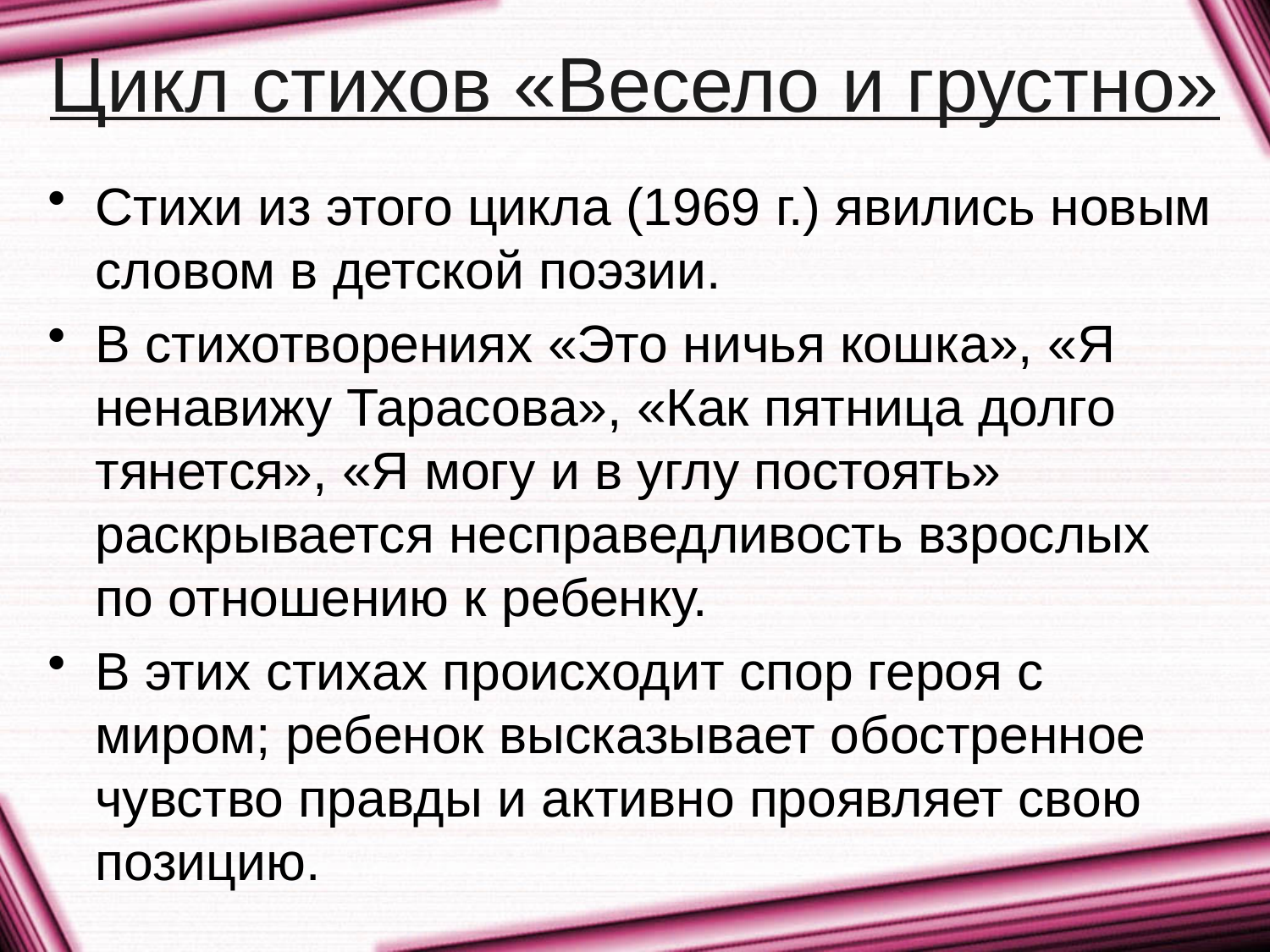

# Цикл стихов «Весело и грустно»
Стихи из этого цикла (1969 г.) явились новым словом в детской поэзии.
В стихотворениях «Это ничья кошка», «Я ненавижу Тарасова», «Как пятница долго тянется», «Я могу и в углу постоять» раскрывается несправедливость взрослых по отношению к ребенку.
В этих стихах происходит спор героя с миром; ребенок высказывает обостренное чувство правды и активно проявляет свою позицию.